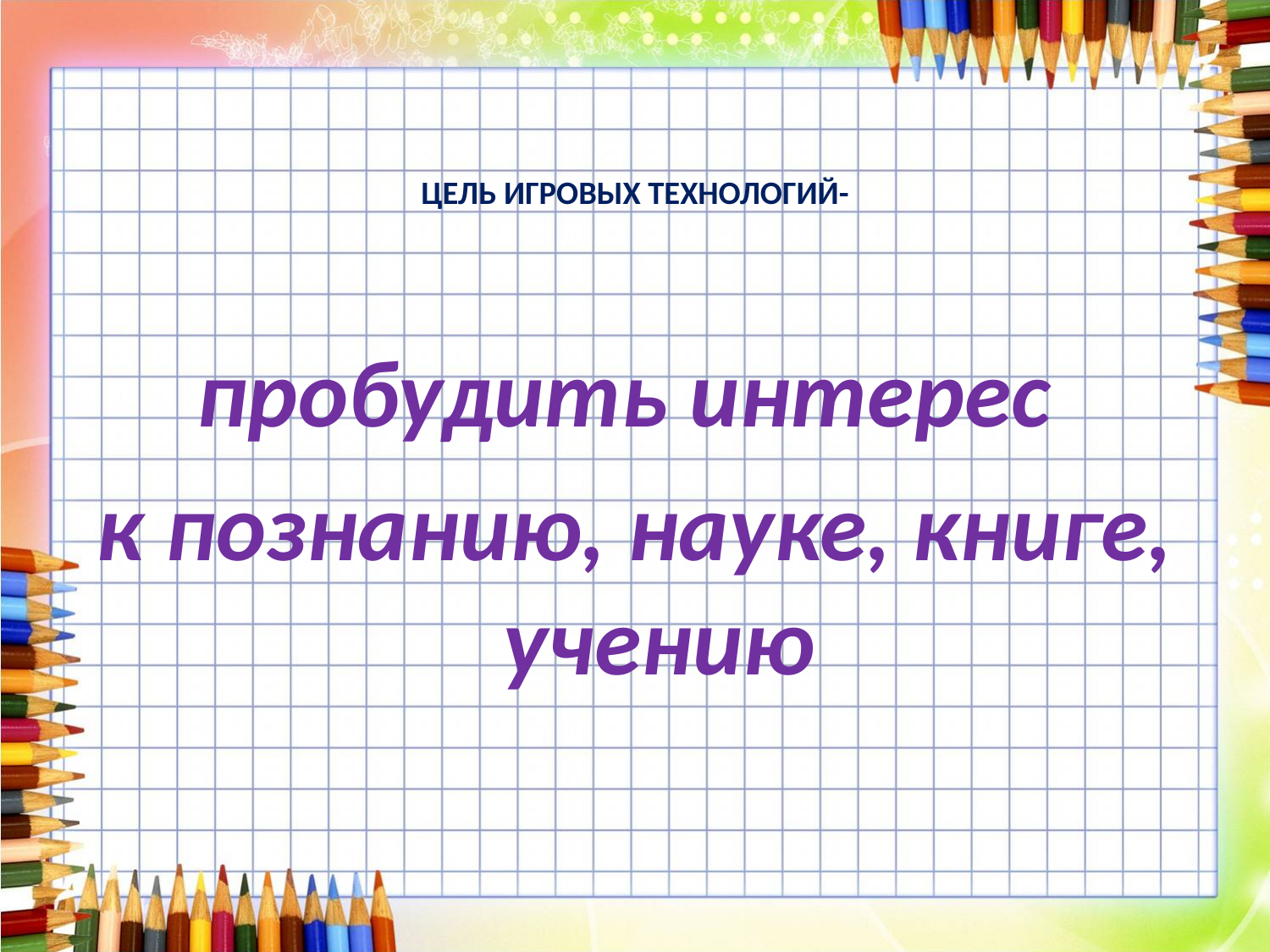

# ЦЕЛЬ ИГРОВЫХ ТЕХНОЛОГИЙ-

пробудить интерес
к познанию, науке, книге, учению